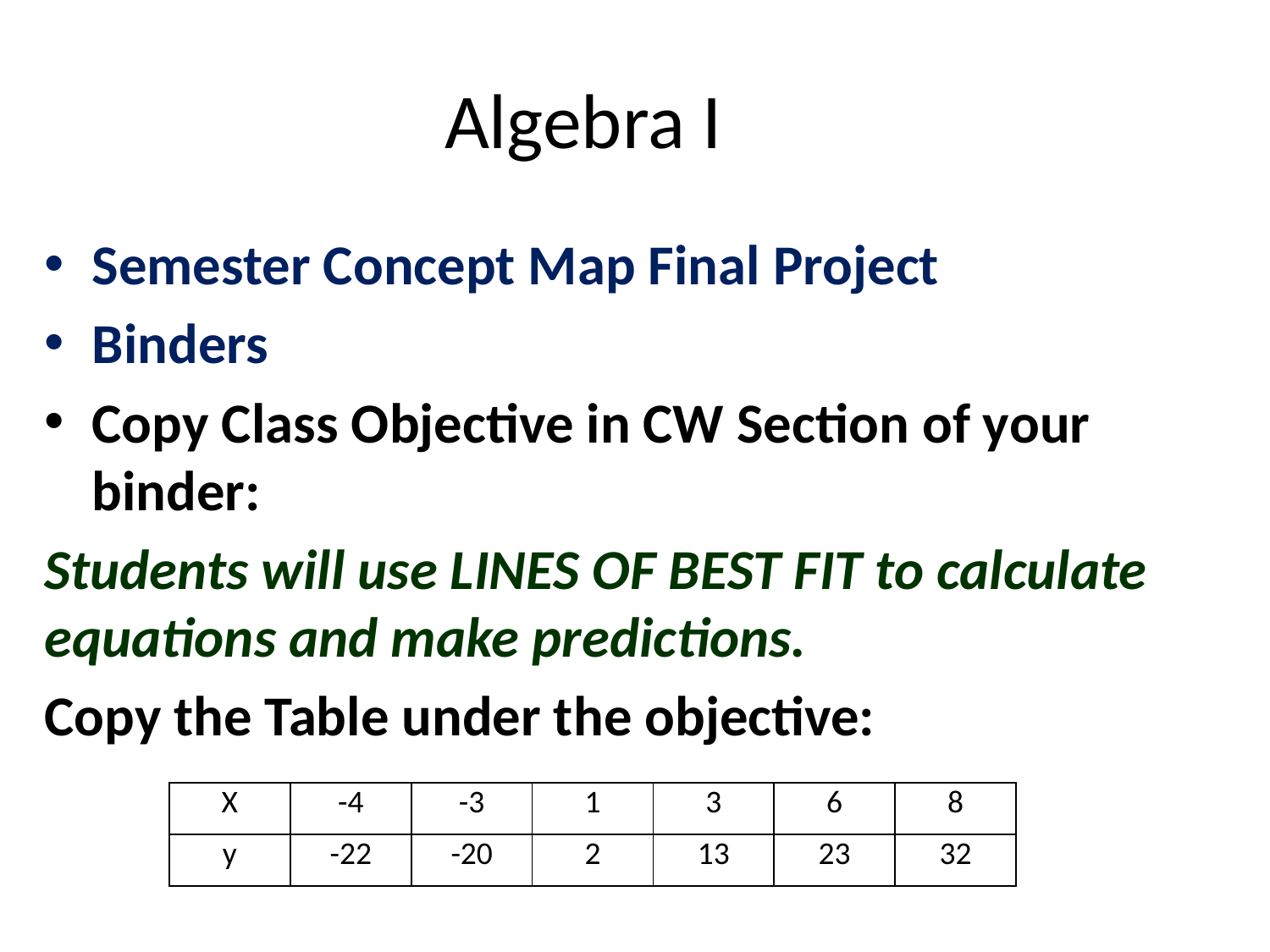

# Algebra I
Semester Concept Map Final Project
Binders
Copy Class Objective in CW Section of your binder:
Students will use LINES OF BEST FIT to calculate equations and make predictions.
Copy the Table under the objective:
| X | -4 | -3 | 1 | 3 | 6 | 8 |
| --- | --- | --- | --- | --- | --- | --- |
| y | -22 | -20 | 2 | 13 | 23 | 32 |